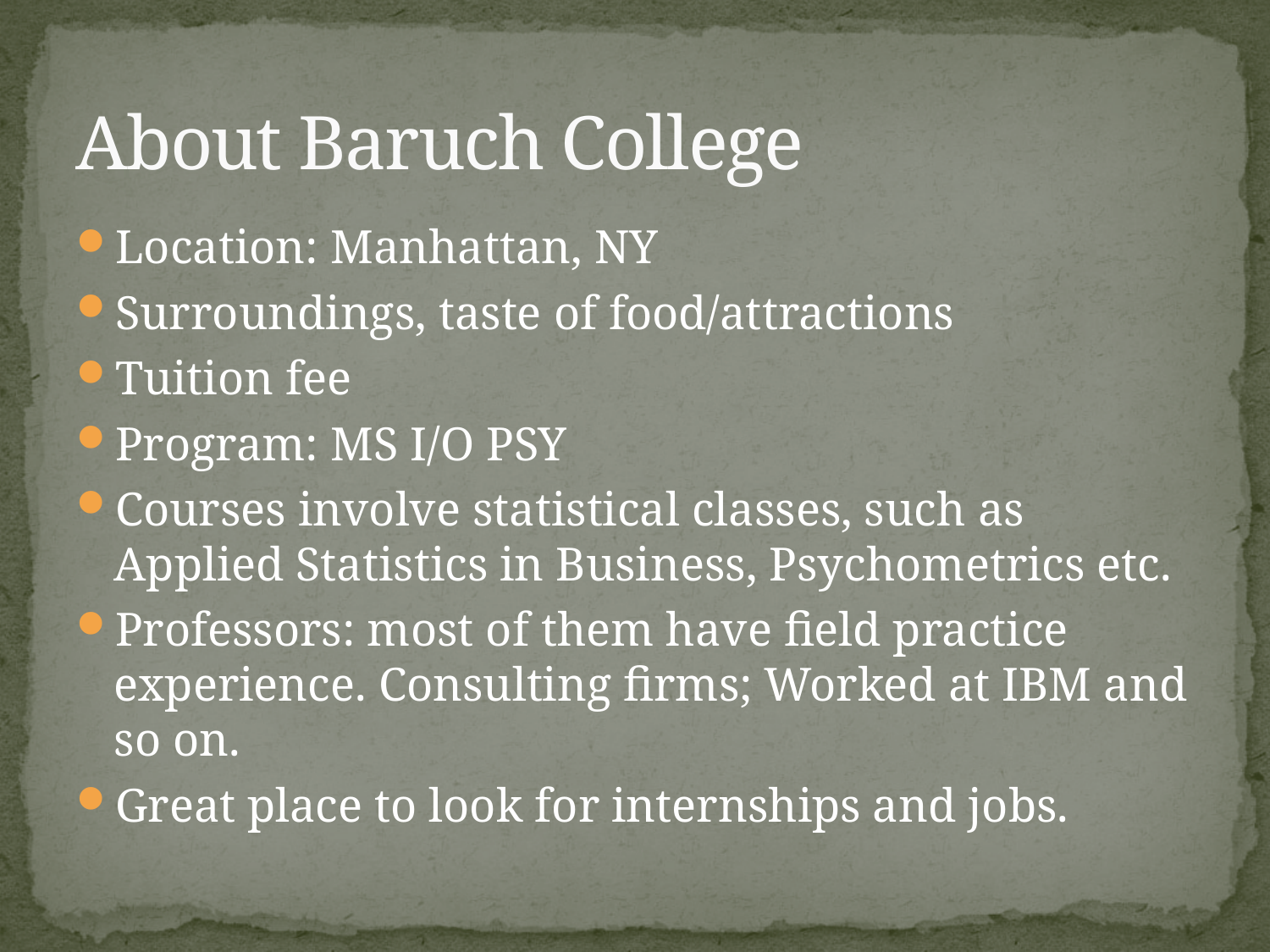

# About Baruch College
Location: Manhattan, NY
Surroundings, taste of food/attractions
Tuition fee
Program: MS I/O PSY
Courses involve statistical classes, such as Applied Statistics in Business, Psychometrics etc.
Professors: most of them have field practice experience. Consulting firms; Worked at IBM and so on.
Great place to look for internships and jobs.